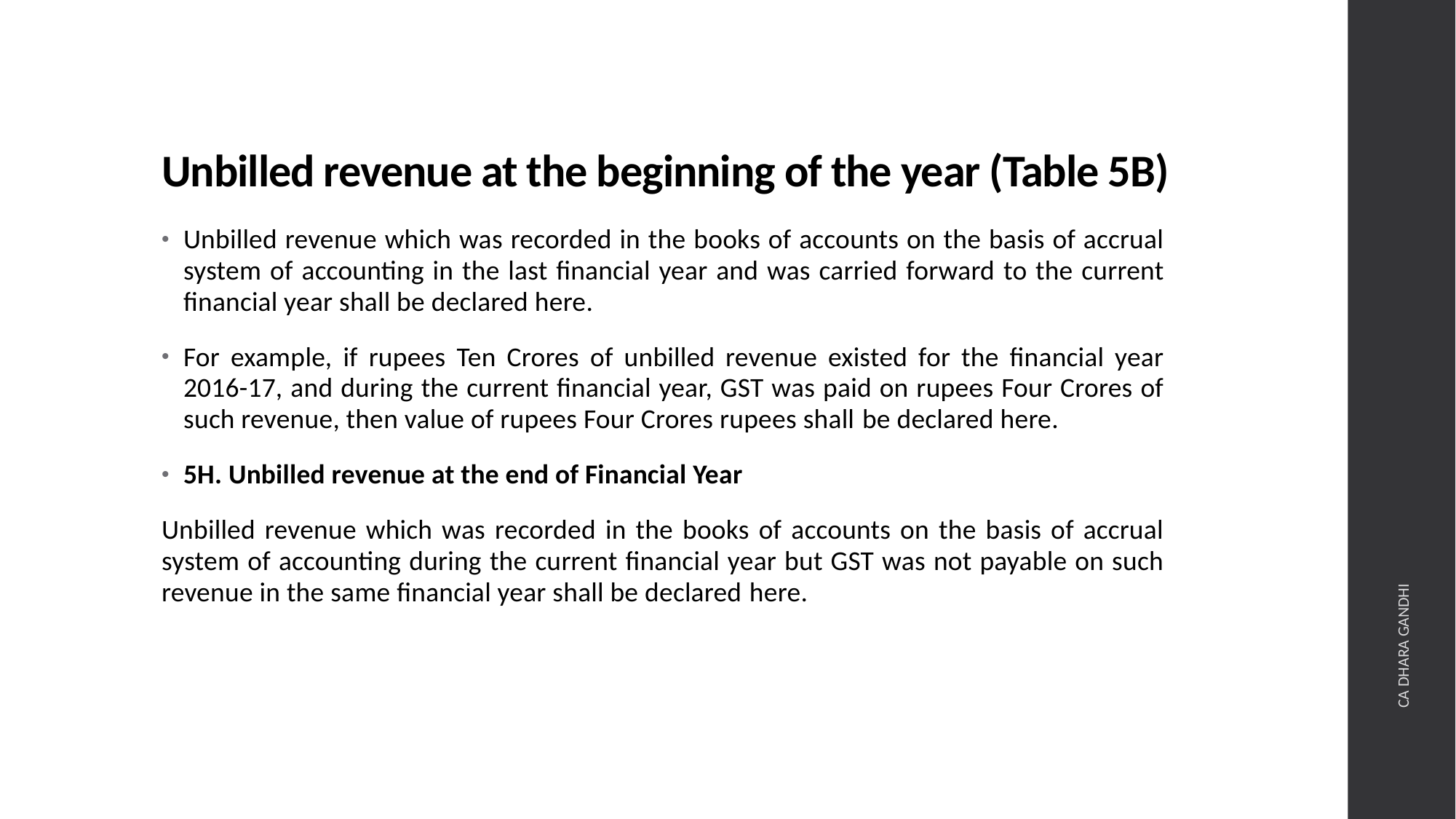

# Unbilled revenue at the beginning of the year (Table 5B)
Unbilled revenue which was recorded in the books of accounts on the basis of accrual system of accounting in the last financial year and was carried forward to the current financial year shall be declared here.
For example, if rupees Ten Crores of unbilled revenue existed for the financial year 2016-17, and during the current financial year, GST was paid on rupees Four Crores of such revenue, then value of rupees Four Crores rupees shall be declared here.
5H. Unbilled revenue at the end of Financial Year
Unbilled revenue which was recorded in the books of accounts on the basis of accrual system of accounting during the current financial year but GST was not payable on such revenue in the same financial year shall be declared here.

CA DHARA GANDHI